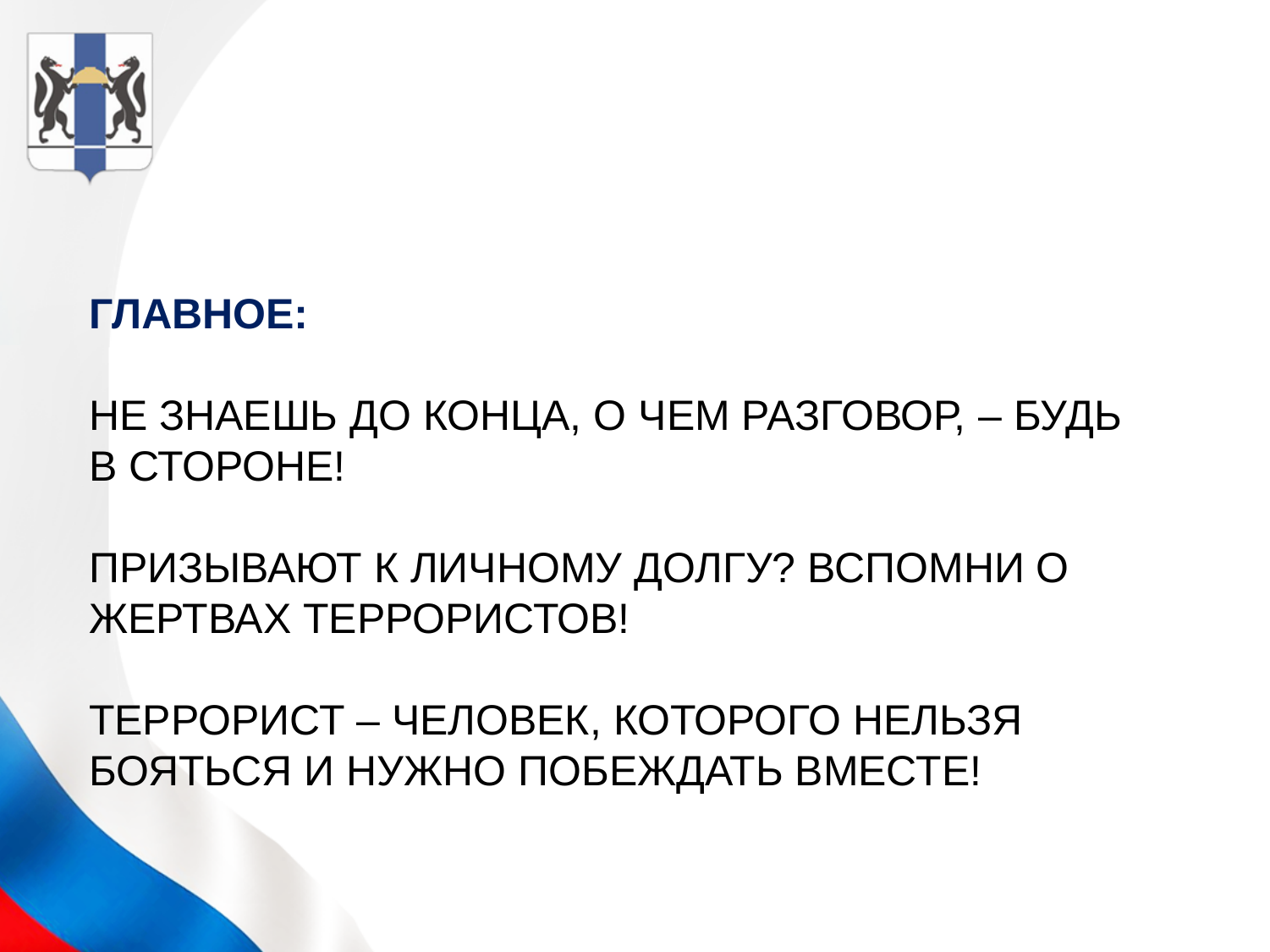

# ГЛАВНОЕ: НЕ ЗНАЕШЬ ДО КОНЦА, О ЧЕМ РАЗГОВОР, – БУДЬ В СТОРОНЕ! ПРИЗЫВАЮТ К ЛИЧНОМУ ДОЛГУ? ВСПОМНИ О ЖЕРТВАХ ТЕРРОРИСТОВ! ТЕРРОРИСТ – ЧЕЛОВЕК, КОТОРОГО НЕЛЬЗЯ БОЯТЬСЯ И НУЖНО ПОБЕЖДАТЬ ВМЕСТЕ!